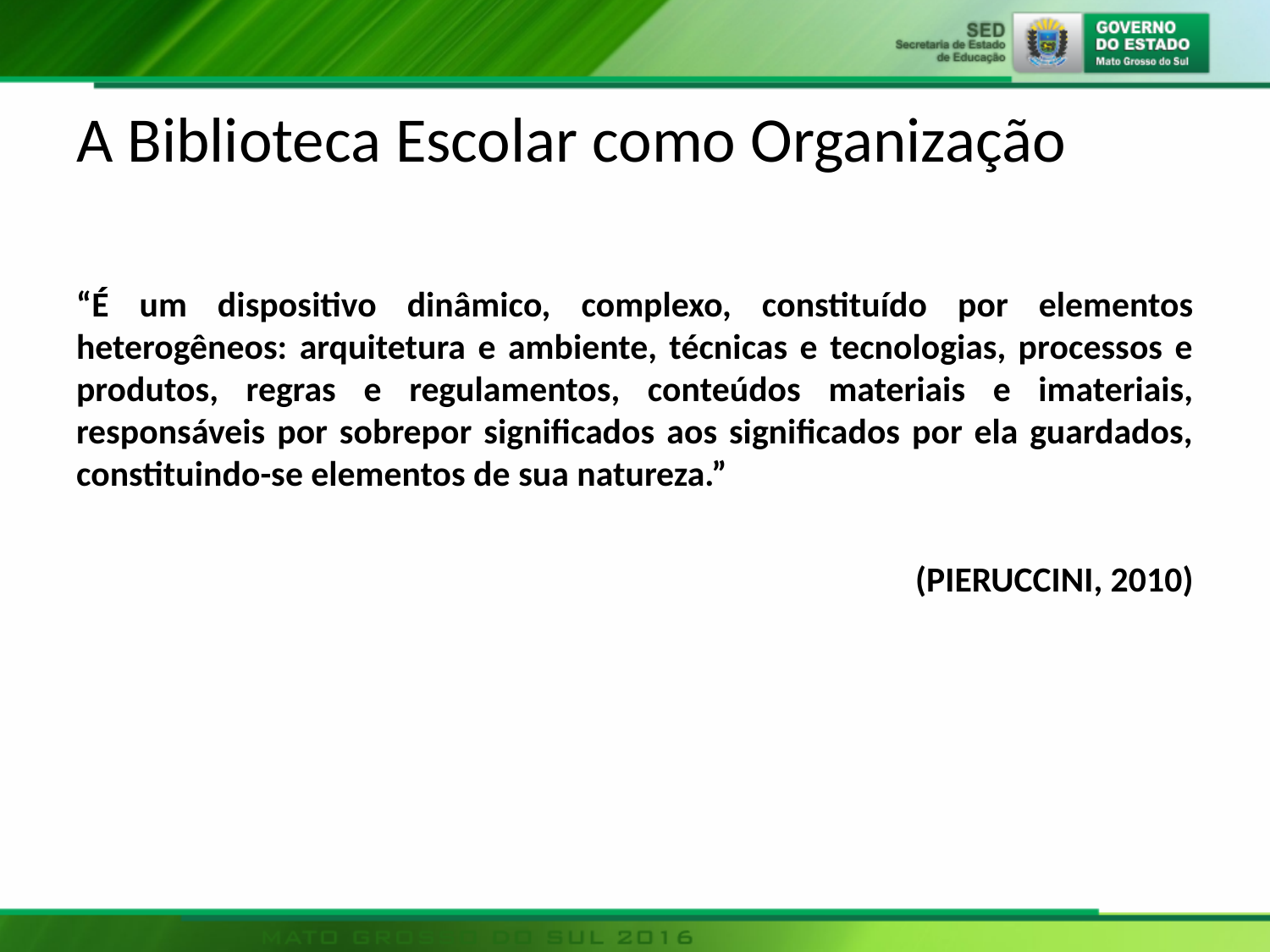

# A Biblioteca Escolar como Organização

“É um dispositivo dinâmico, complexo, constituído por elementos heterogêneos: arquitetura e ambiente, técnicas e tecnologias, processos e produtos, regras e regulamentos, conteúdos materiais e imateriais, responsáveis por sobrepor significados aos significados por ela guardados, constituindo-se elementos de sua natureza.”

(PIERUCCINI, 2010)